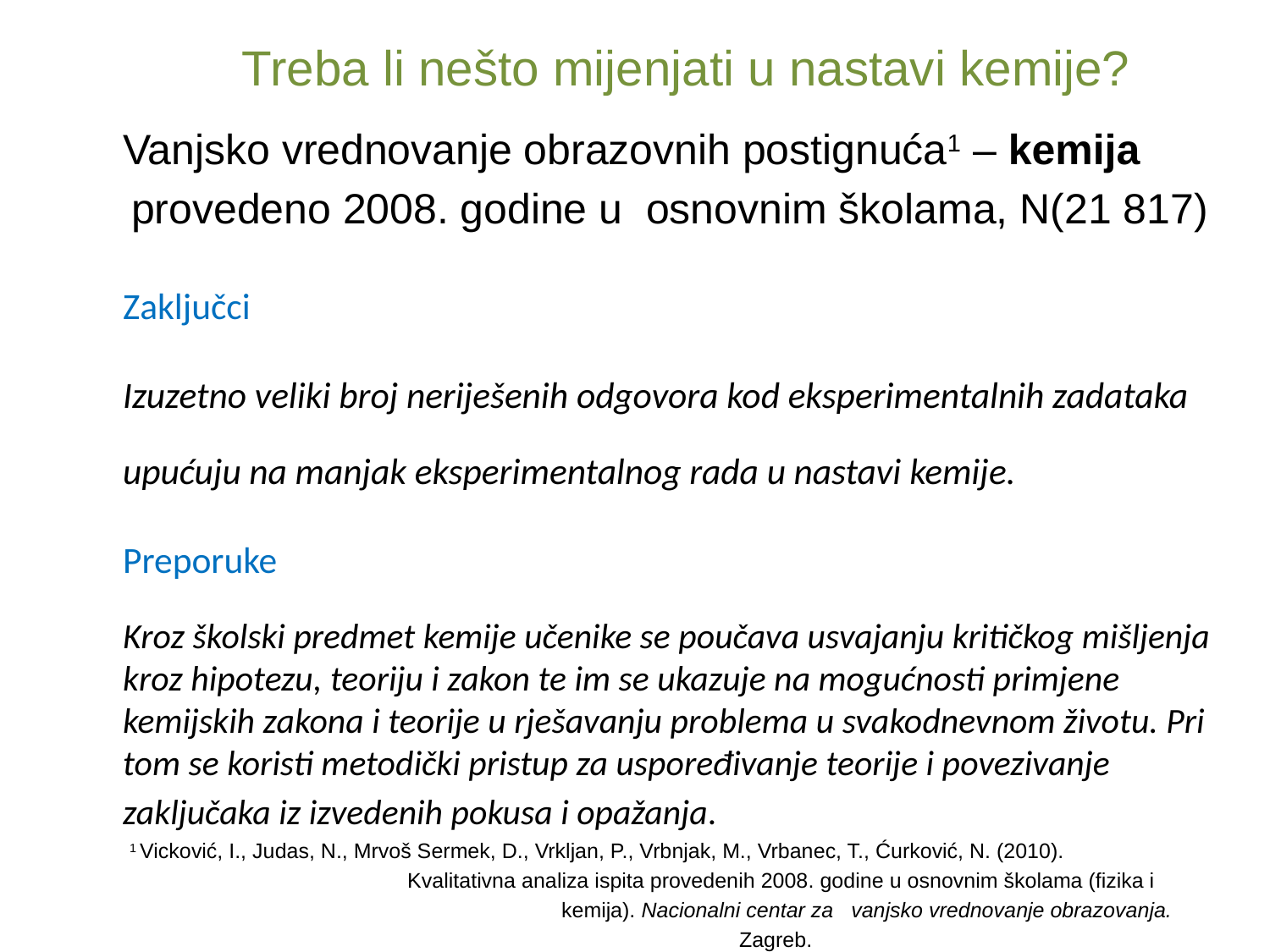

# Treba li nešto mijenjati u nastavi kemije?
Vanjsko vrednovanje obrazovnih postignuća1 – kemija
  provedeno 2008. godine u  osnovnim školama, N(21 817)

Zaključci
Izuzetno veliki broj neriješenih odgovora kod eksperimentalnih zadataka upućuju na manjak eksperimentalnog rada u nastavi kemije.
Preporuke
Kroz školski predmet kemije učenike se poučava usvajanju kritičkog mišljenja kroz hipotezu, teoriju i zakon te im se ukazuje na mogućnosti primjene kemijskih zakona i teorije u rješavanju problema u svakodnevnom životu. Pri tom se koristi metodički pristup za uspoređivanje teorije i povezivanje zaključaka iz izvedenih pokusa i opažanja.
  1 Vicković, I., Judas, N., Mrvoš Sermek, D., Vrkljan, P., Vrbnjak, M., Vrbanec, T., Ćurković, N. (2010).
                                                Kvalitativna analiza ispita provedenih 2008. godine u osnovnim školama (fizika i
                                                                          kemija). Nacionalni centar za   vanjsko vrednovanje obrazovanja.
                                                                                                        Zagreb.